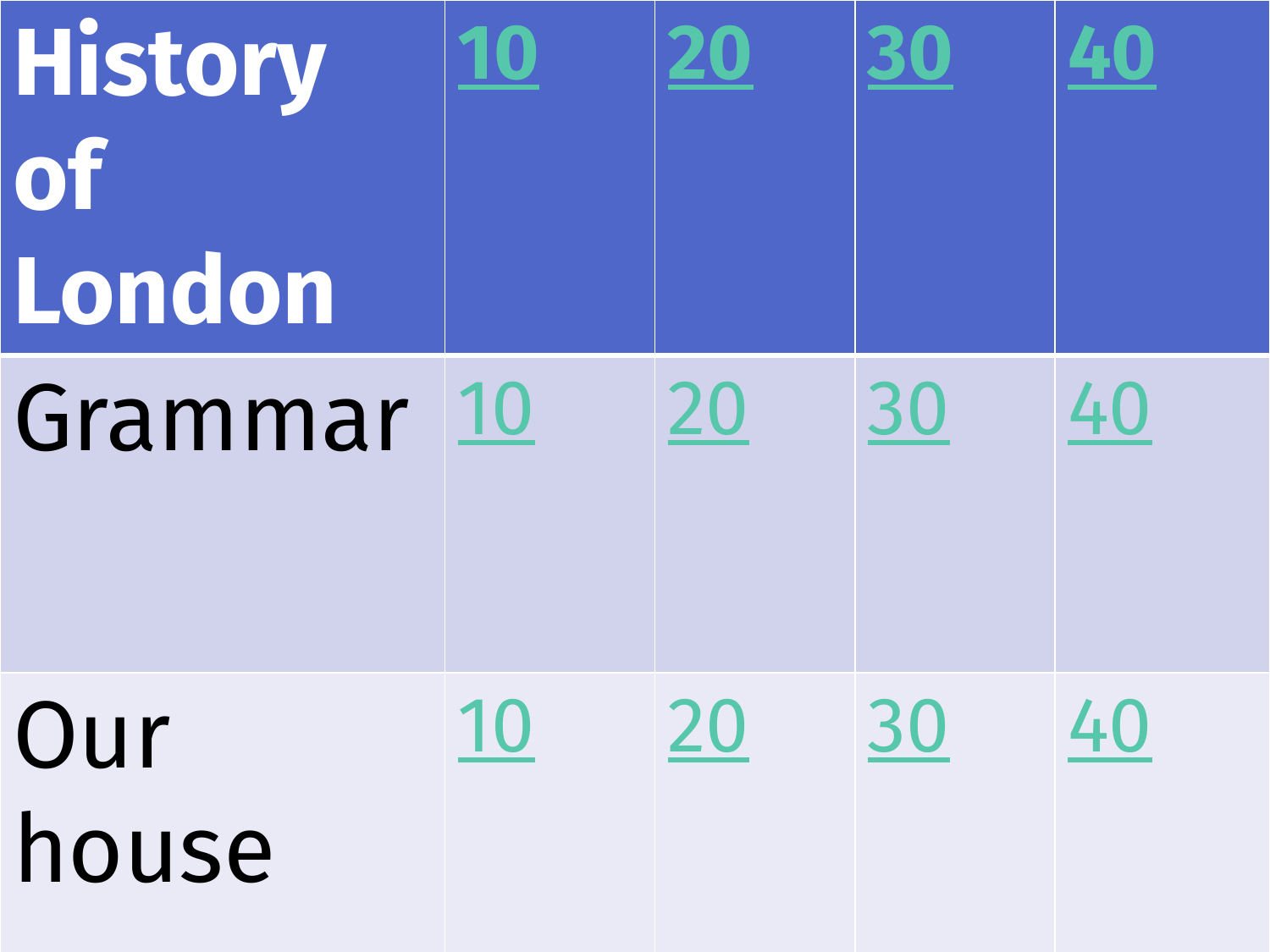

| History of London | 10 | 20 | 30 | 40 |
| --- | --- | --- | --- | --- |
| Grammar | 10 | 20 | 30 | 40 |
| Our house | 10 | 20 | 30 | 40 |